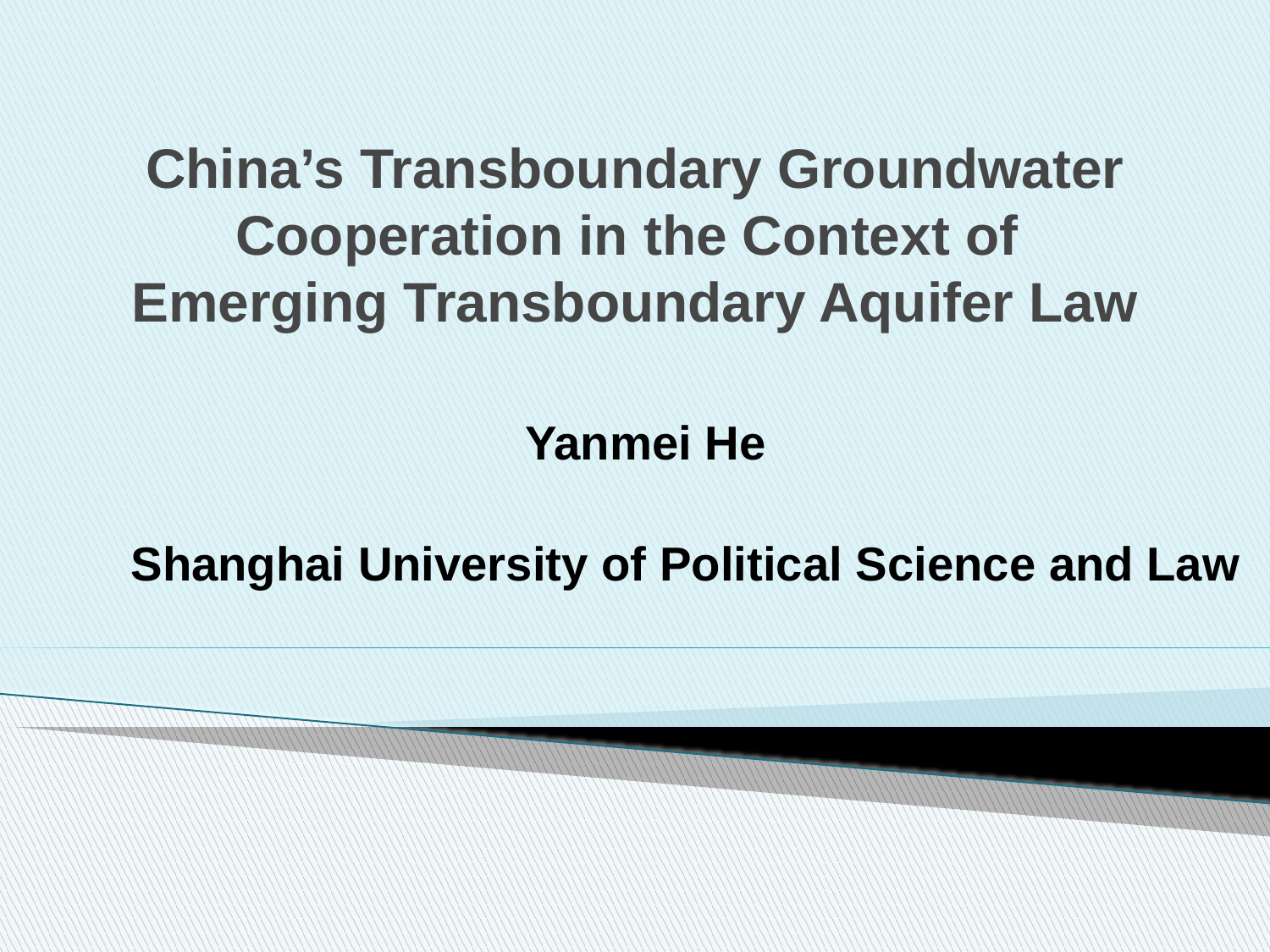

# China’s Transboundary Groundwater Cooperation in the Context of Emerging Transboundary Aquifer Law
Yanmei He
Shanghai University of Political Science and Law